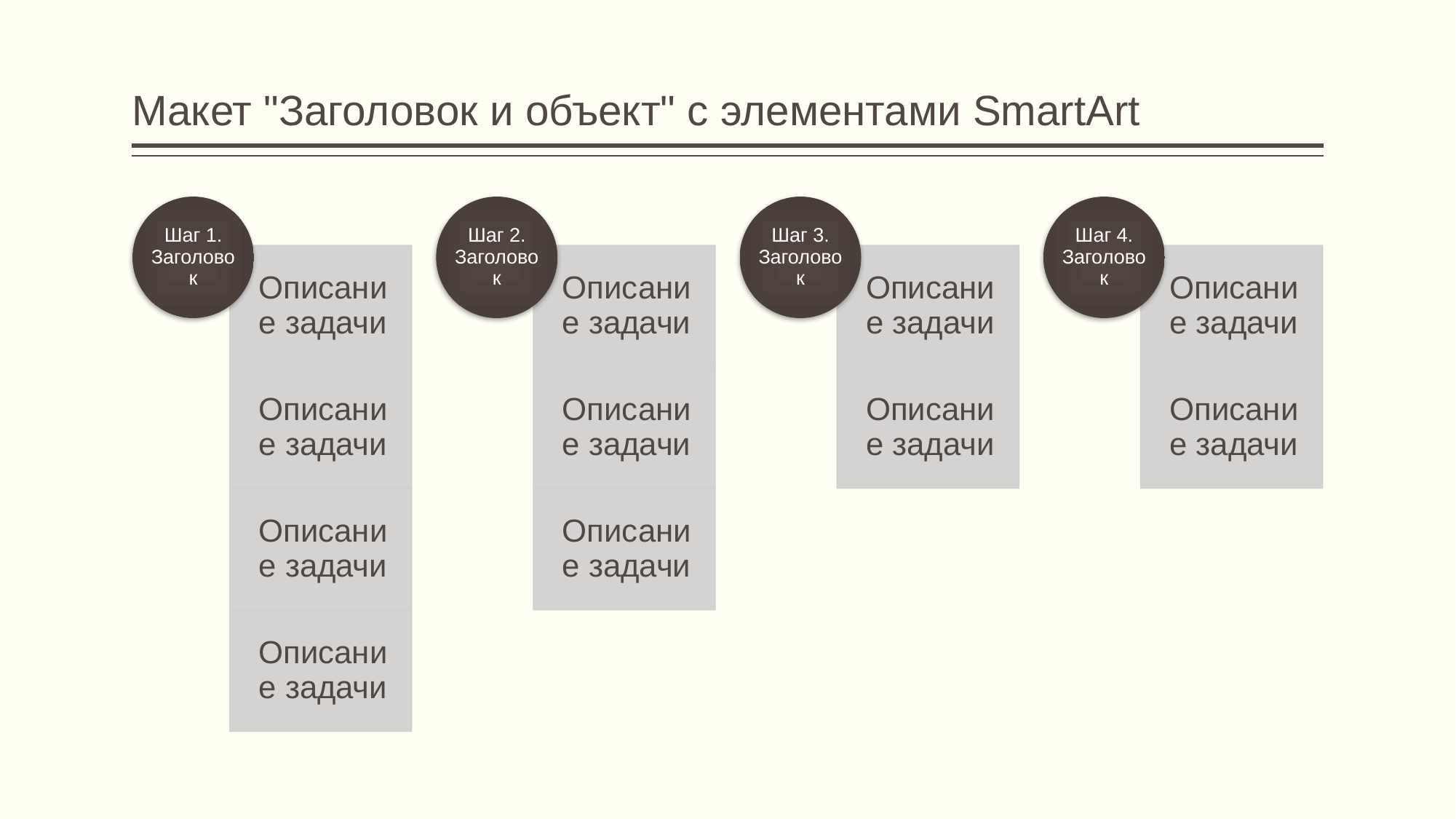

# Макет "Заголовок и объект" с элементами SmartArt
Описание задачи
Описание задачи
Описание задачи
Описание задачи
Шаг 1. Заголовок
Описание задачи
Описание задачи
Описание задачи
Шаг 2. Заголовок
Описание задачи
Описание задачи
Шаг 3. Заголовок
Описание задачи
Описание задачи
Шаг 4. Заголовок